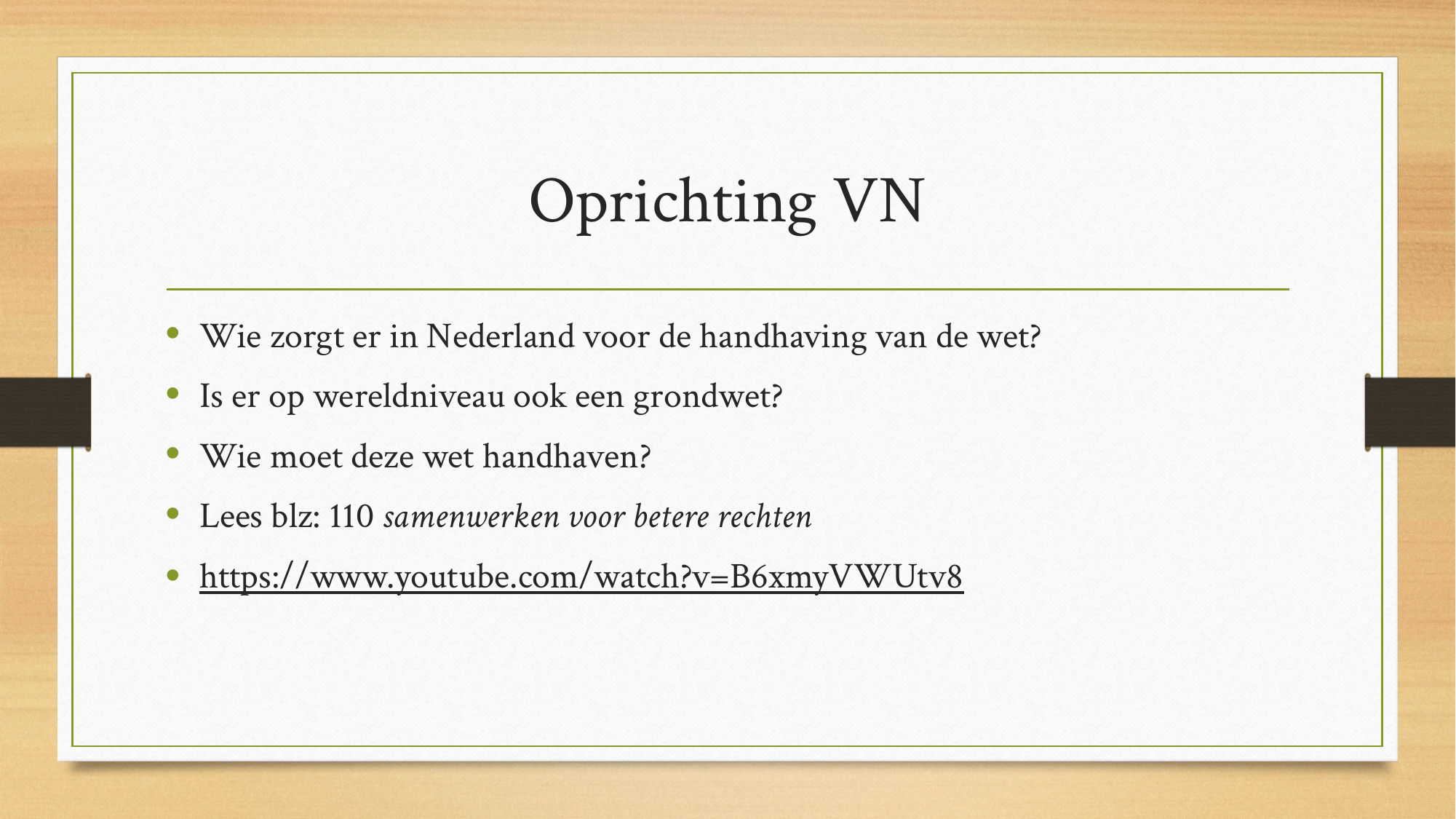

# Oprichting VN
Wie zorgt er in Nederland voor de handhaving van de wet?
Is er op wereldniveau ook een grondwet?
Wie moet deze wet handhaven?
Lees blz: 110 samenwerken voor betere rechten
https://www.youtube.com/watch?v=B6xmyVWUtv8